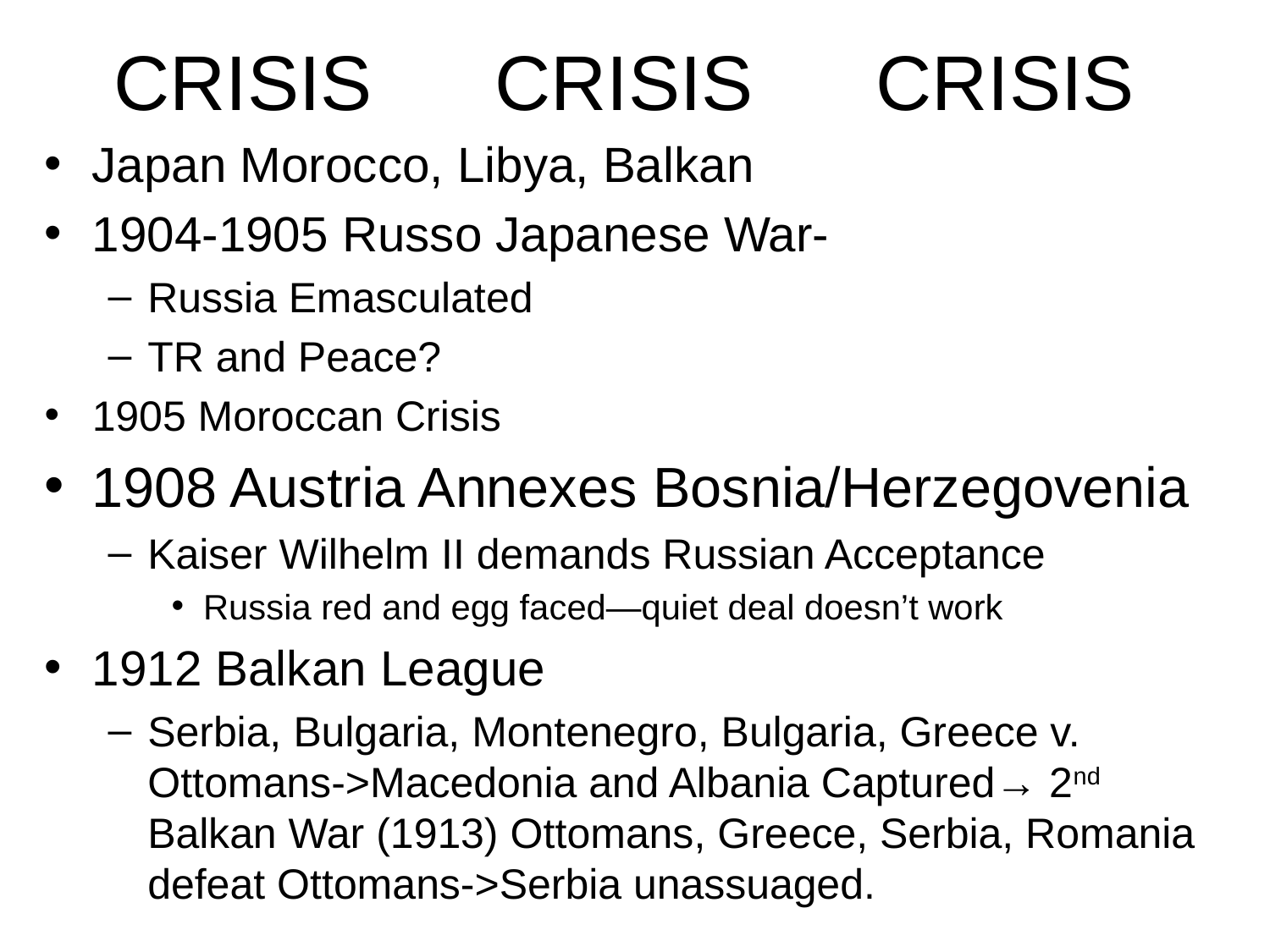

# CRISIS	CRISIS	CRISIS
Japan Morocco, Libya, Balkan
1904-1905 Russo Japanese War-
Russia Emasculated
TR and Peace?
1905 Moroccan Crisis
1908 Austria Annexes Bosnia/Herzegovenia
Kaiser Wilhelm II demands Russian Acceptance
Russia red and egg faced—quiet deal doesn’t work
1912 Balkan League
Serbia, Bulgaria, Montenegro, Bulgaria, Greece v. Ottomans->Macedonia and Albania Captured→ 2nd Balkan War (1913) Ottomans, Greece, Serbia, Romania defeat Ottomans->Serbia unassuaged.